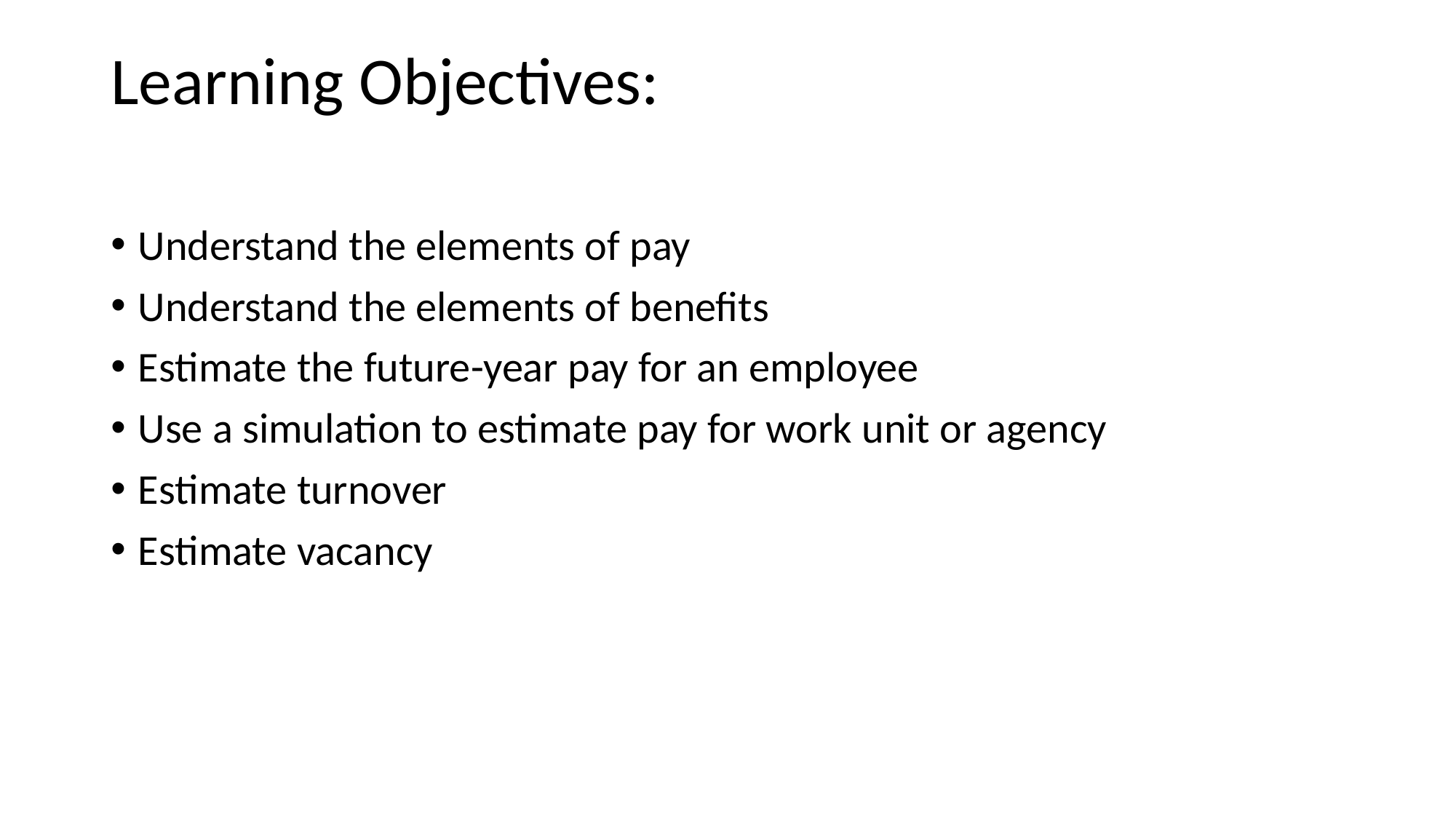

# Learning Objectives:
Understand the elements of pay
Understand the elements of benefits
Estimate the future-year pay for an employee
Use a simulation to estimate pay for work unit or agency
Estimate turnover
Estimate vacancy